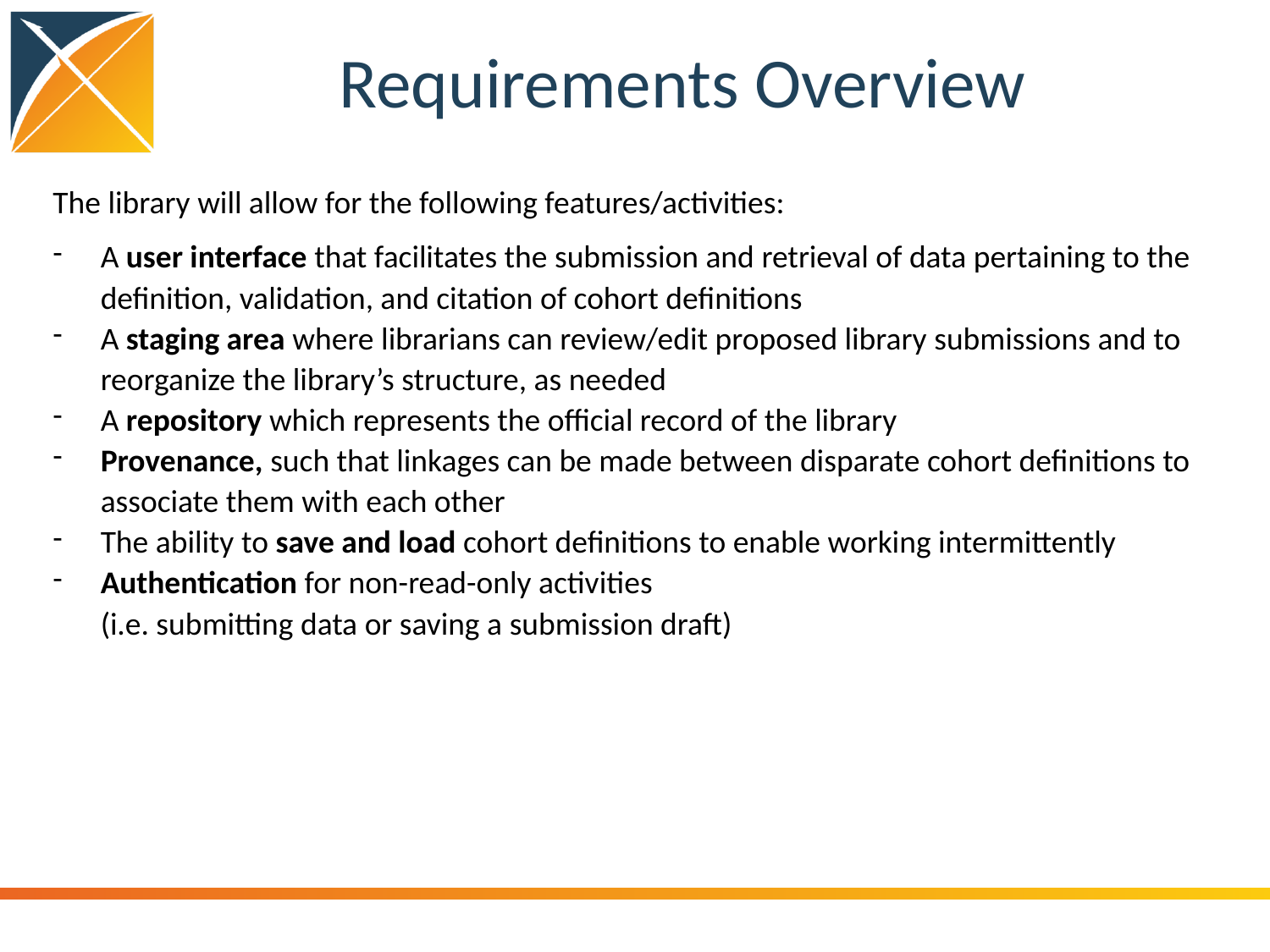

# Requirements Overview
The library will allow for the following features/activities:
A user interface that facilitates the submission and retrieval of data pertaining to the definition, validation, and citation of cohort definitions
A staging area where librarians can review/edit proposed library submissions and to reorganize the library’s structure, as needed
A repository which represents the official record of the library
Provenance, such that linkages can be made between disparate cohort definitions to associate them with each other
The ability to save and load cohort definitions to enable working intermittently
Authentication for non-read-only activities
(i.e. submitting data or saving a submission draft)